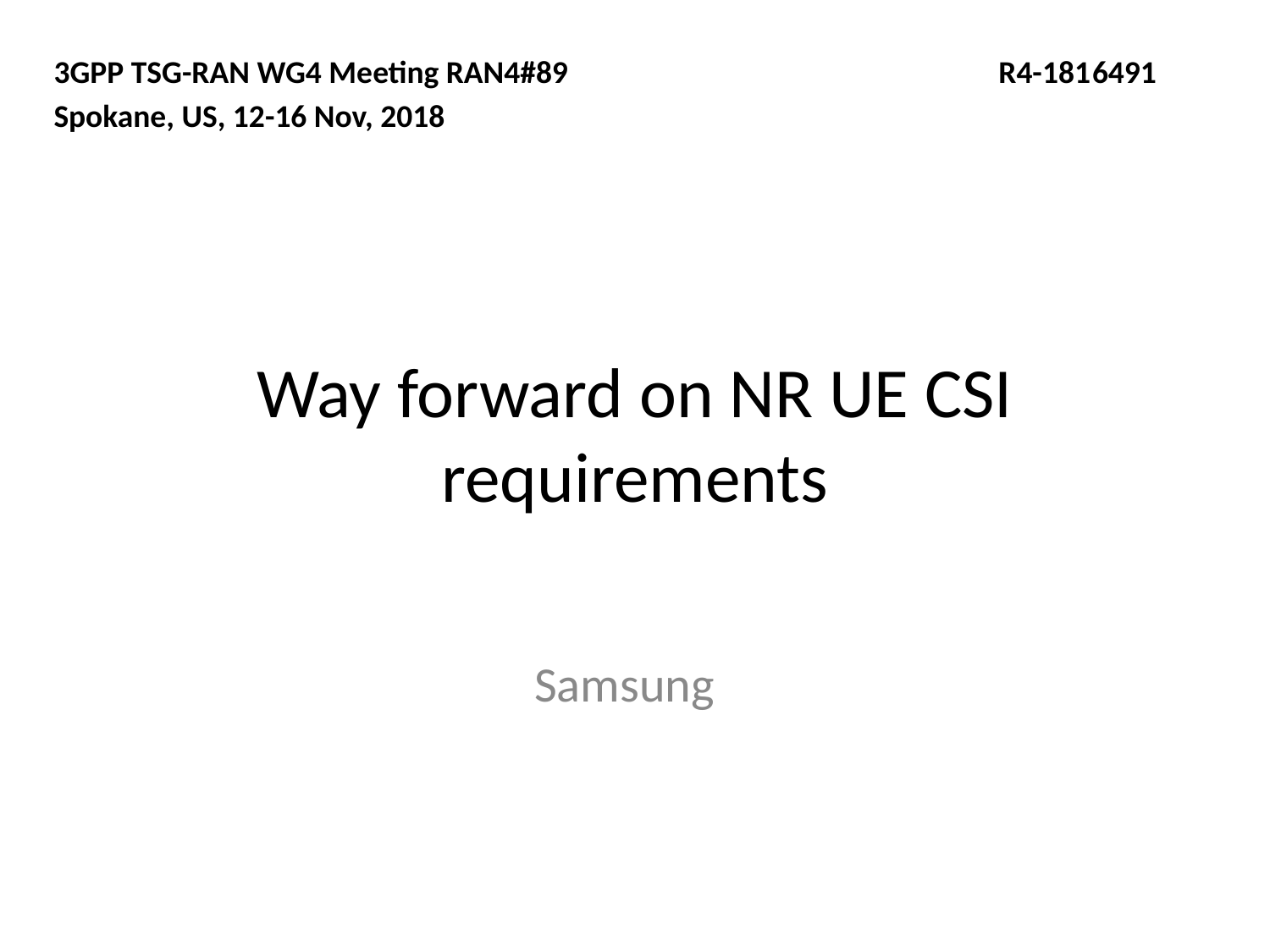

3GPP TSG-RAN WG4 Meeting RAN4#89                                                            R4-1816491
Spokane, US, 12-16 Nov, 2018
# Way forward on NR UE CSI requirements
Samsung